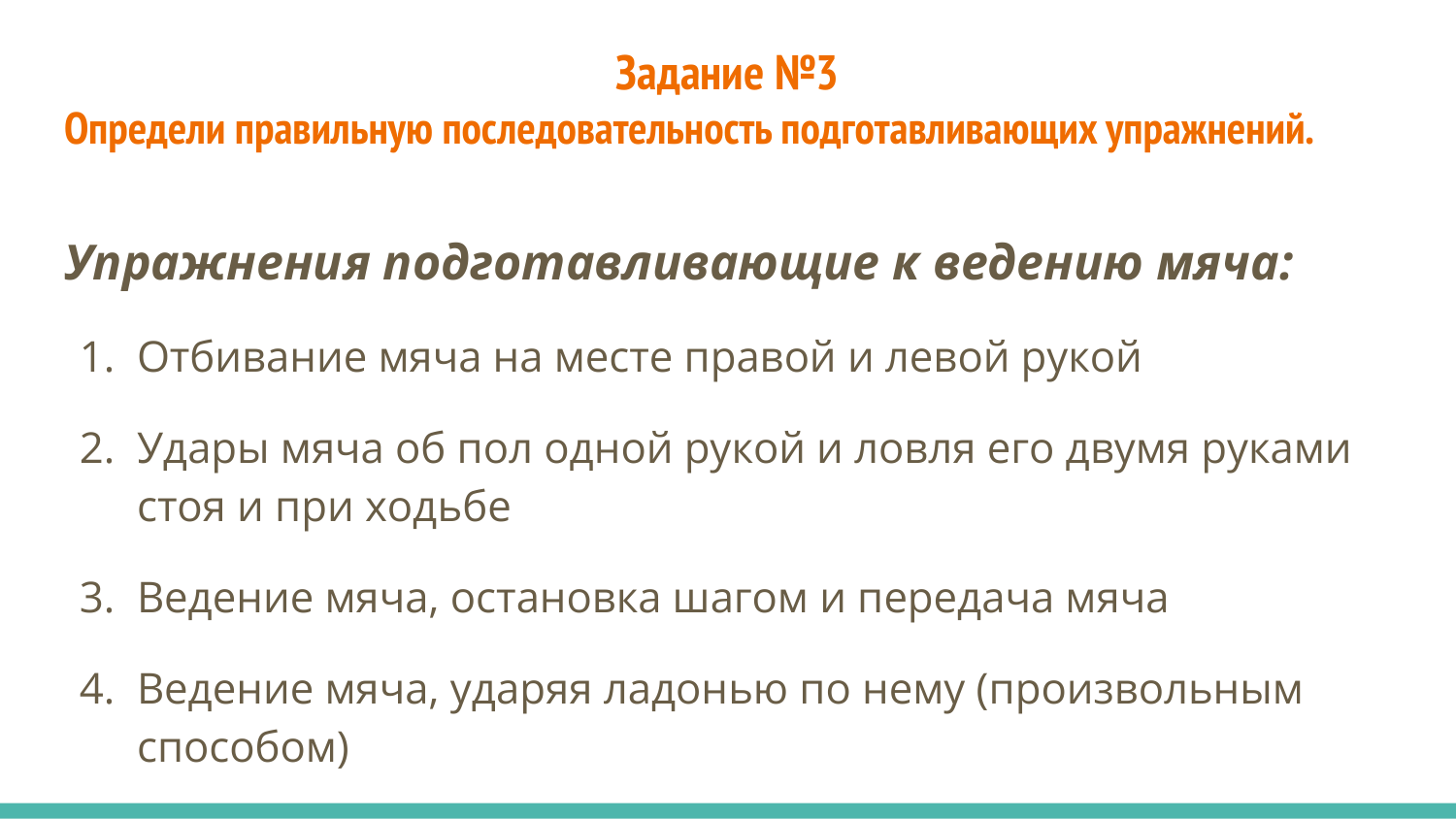

# Задание №3
Определи правильную последовательность подготавливающих упражнений.
Упражнения подготавливающие к ведению мяча:
Отбивание мяча на месте правой и левой рукой
Удары мяча об пол одной рукой и ловля его двумя руками стоя и при ходьбе
Ведение мяча, остановка шагом и передача мяча
Ведение мяча, ударяя ладонью по нему (произвольным способом)
Ведение мяча с изменением скорости и направления передвижения